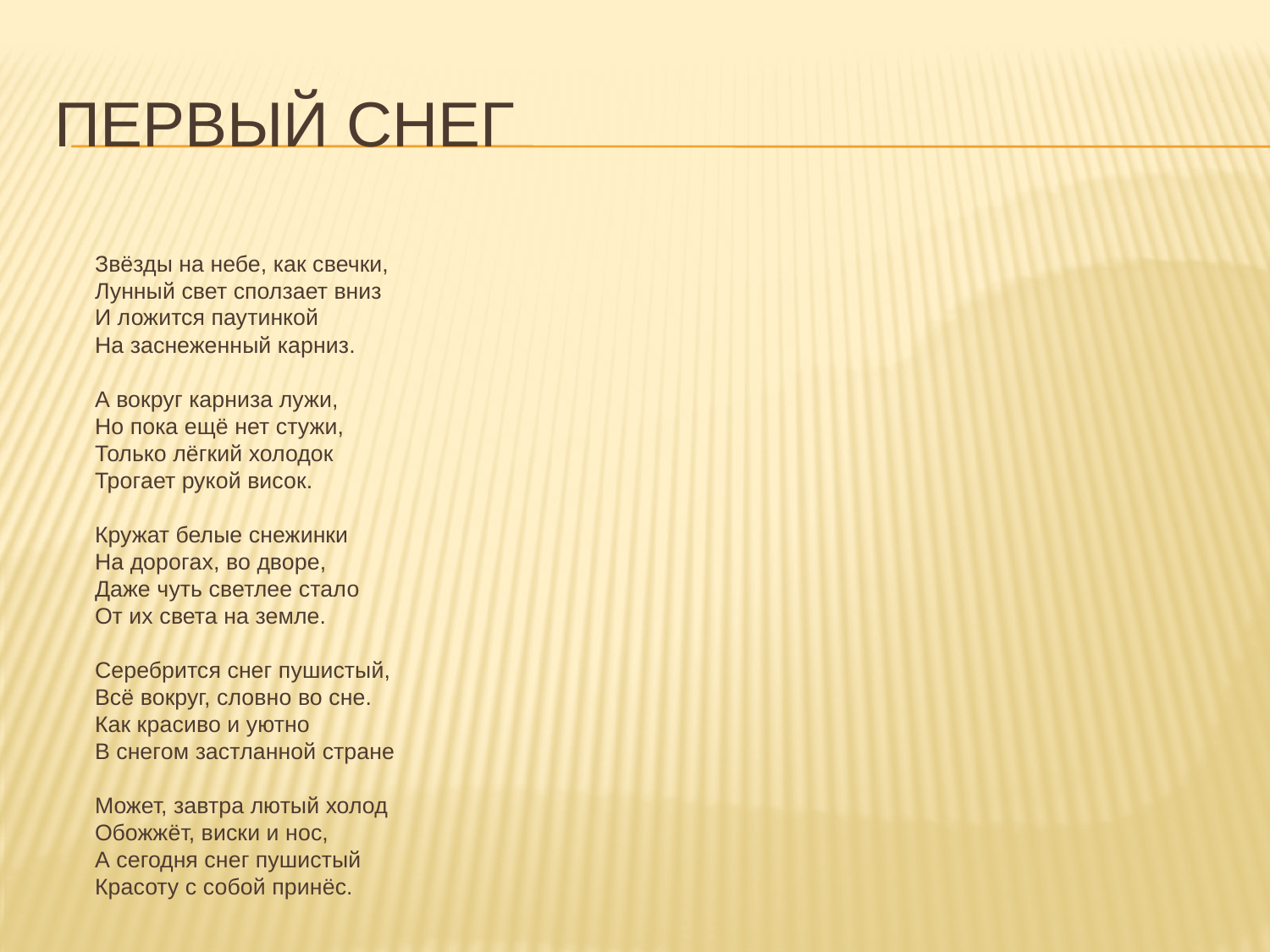

# Первый снег
Звёзды на небе, как свечки,
Лунный свет сползает вниз
И ложится паутинкой
На заснеженный карниз.
А вокруг карниза лужи,
Но пока ещё нет стужи,
Только лёгкий холодок
Трогает рукой висок.
Кружат белые снежинки
На дорогах, во дворе,
Даже чуть светлее стало
От их света на земле.
Серебрится снег пушистый,
Всё вокруг, словно во сне.
Как красиво и уютно
В снегом застланной стране
Может, завтра лютый холод
Обожжёт, виски и нос,
А сегодня снег пушистый
Красоту с собой принёс.